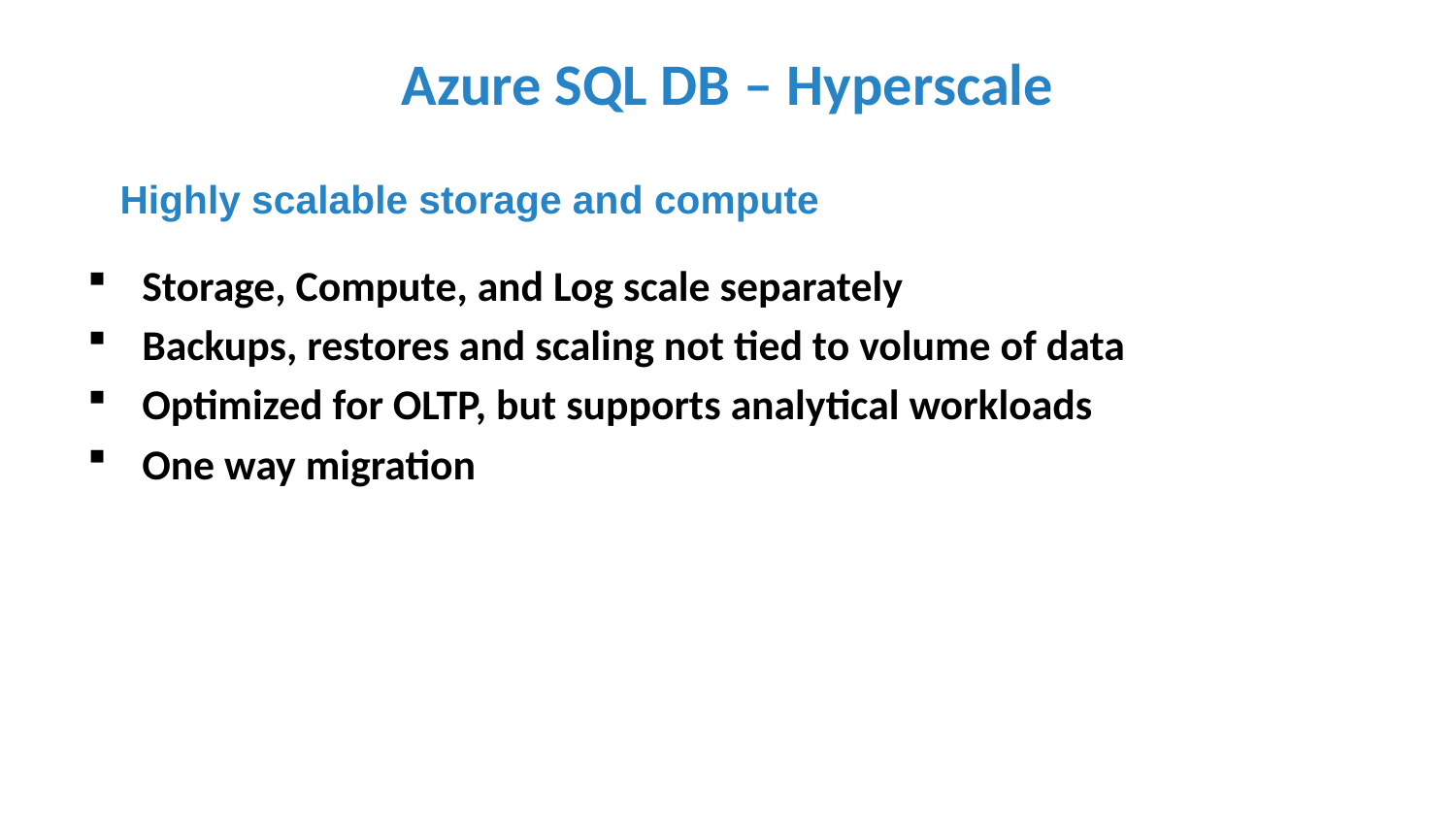

# Azure SQL DB – Hyperscale
Highly scalable storage and compute
Storage, Compute, and Log scale separately
Backups, restores and scaling not tied to volume of data
Optimized for OLTP, but supports analytical workloads
One way migration